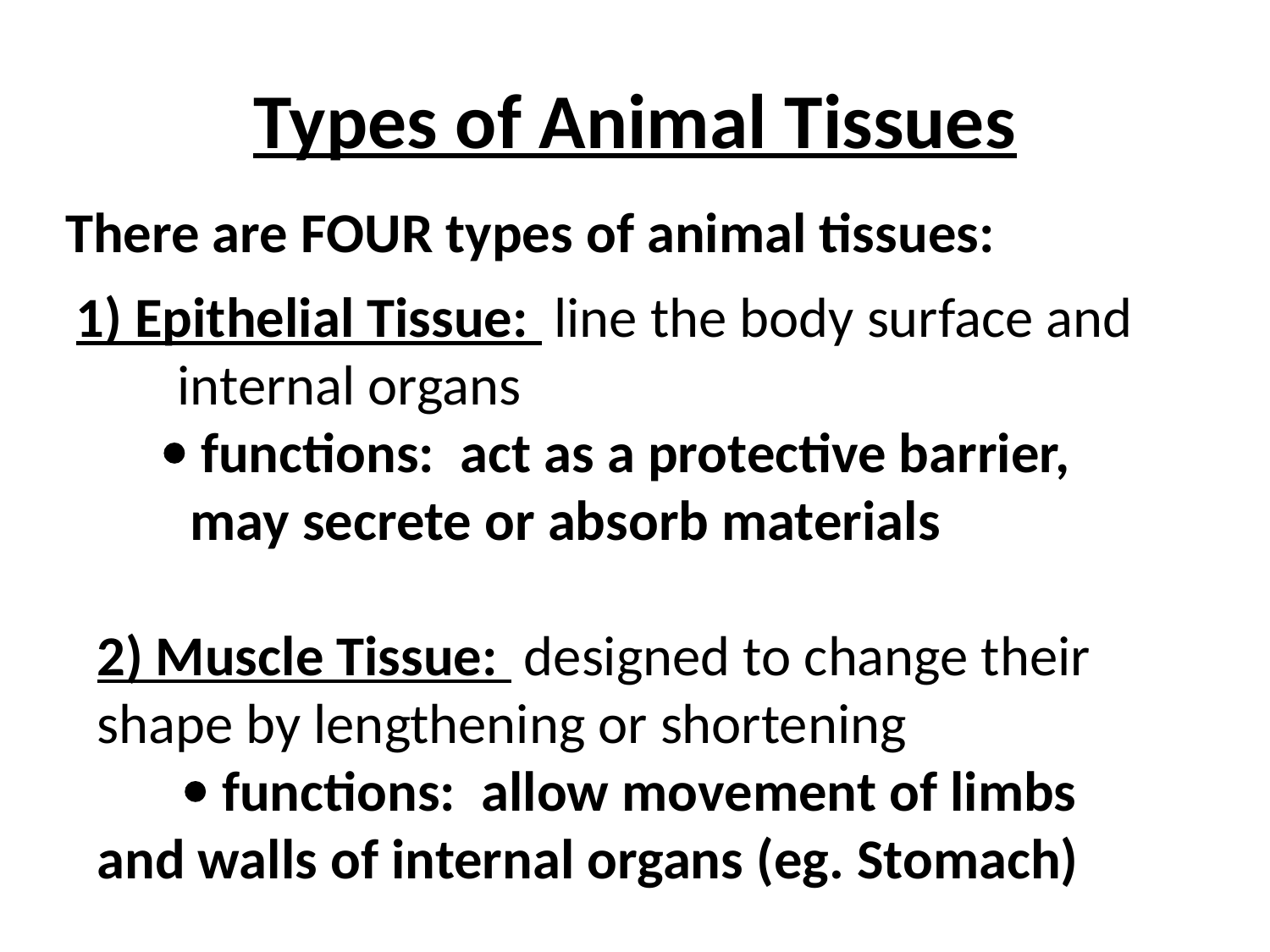

# Types of Animal Tissues
There are FOUR types of animal tissues:
1) Epithelial Tissue:  line the body surface and
        internal organs
       • functions:  act as a protective barrier,
         may secrete or absorb materials
2) Muscle Tissue:  designed to change their shape by lengthening or shortening
       • functions:  allow movement of limbs and walls of internal organs (eg. Stomach)